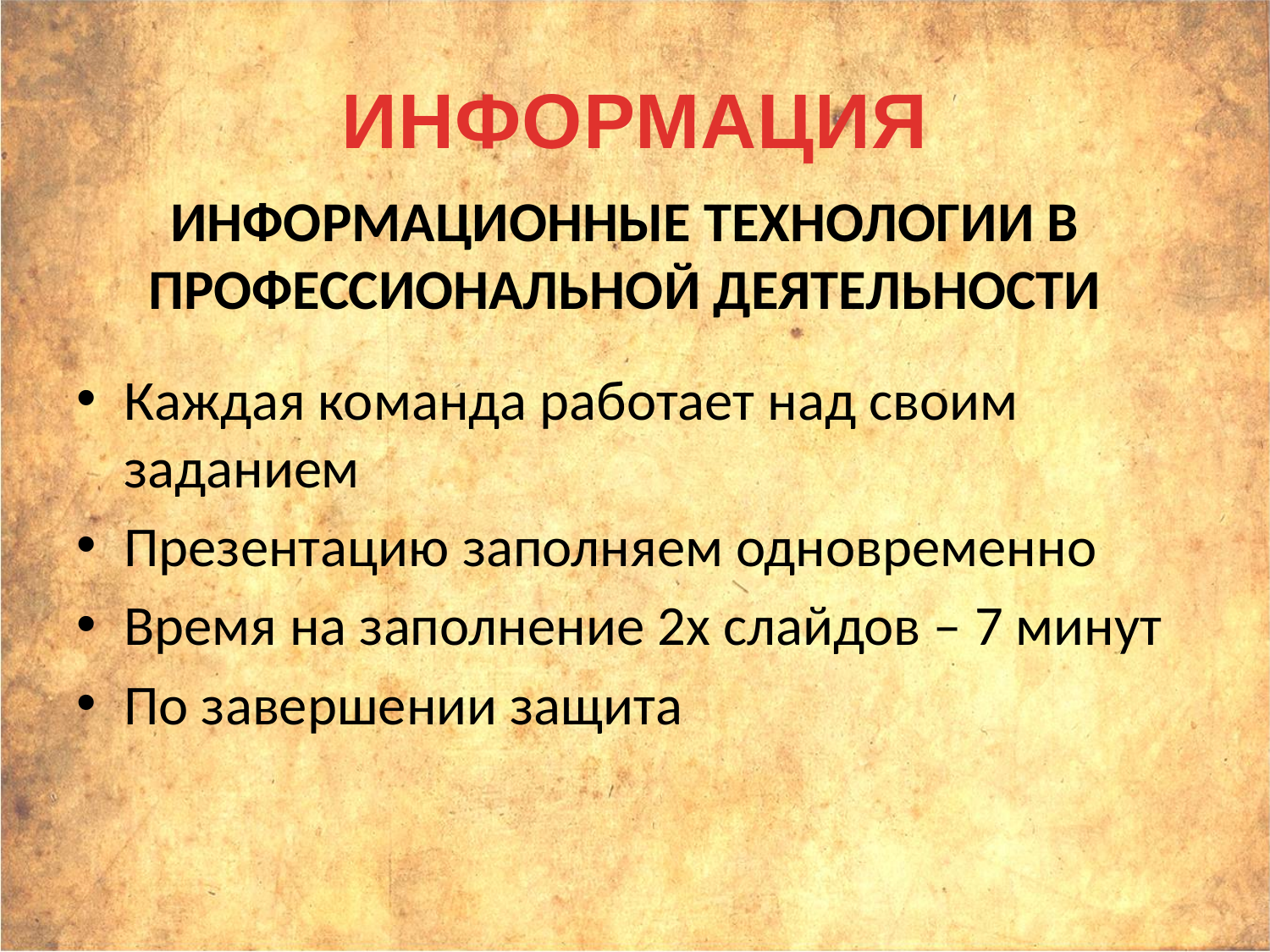

# ИНФОРМАЦИЯ
ИНФОРМАЦИОННЫЕ ТЕХНОЛОГИИ В ПРОФЕССИОНАЛЬНОЙ ДЕЯТЕЛЬНОСТИ
Каждая команда работает над своим заданием
Презентацию заполняем одновременно
Время на заполнение 2х слайдов – 7 минут
По завершении защита